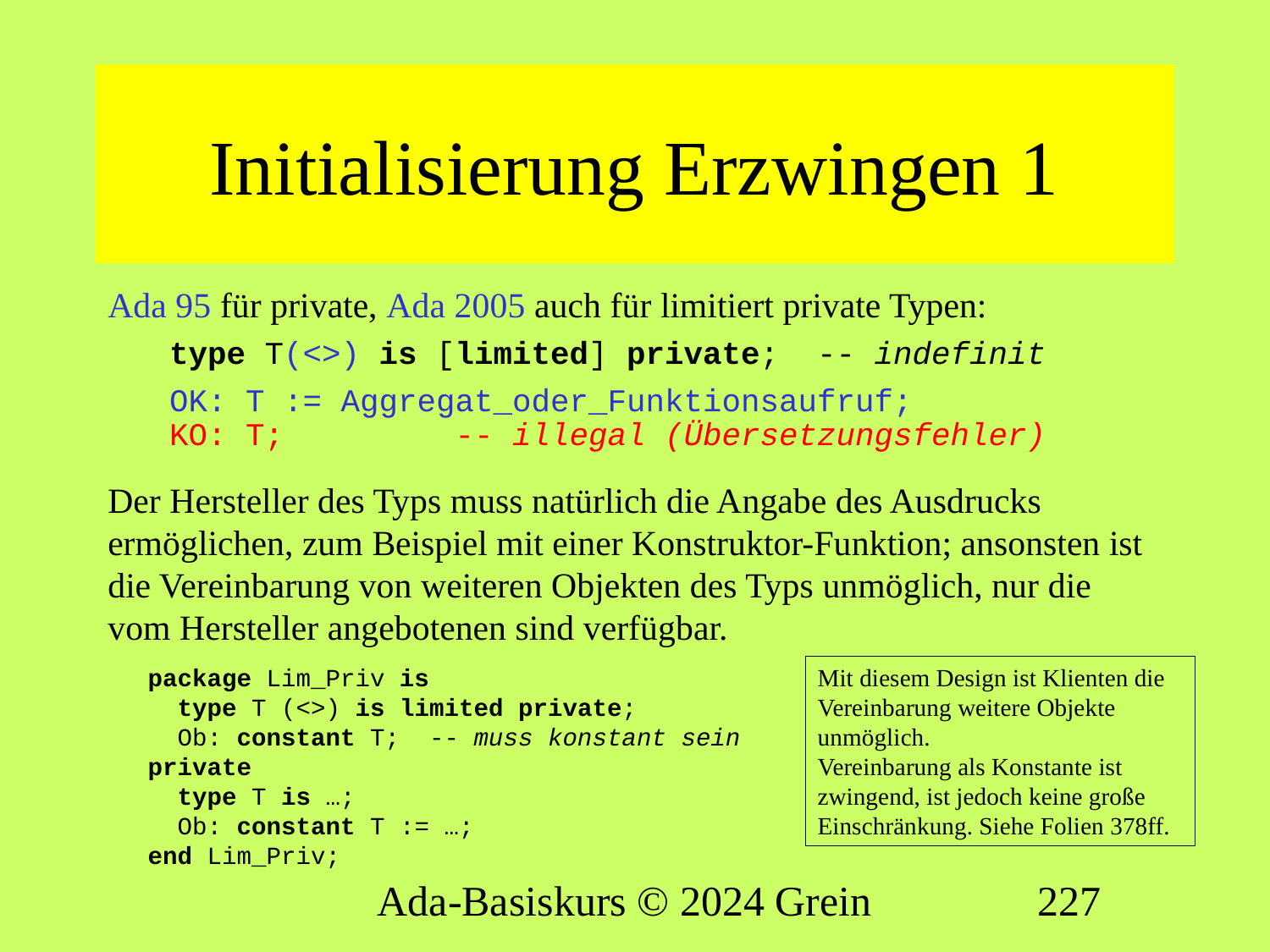

# Initialisierung Erzwingen 1
Ada 95 für private, Ada 2005 auch für limitiert private Typen:
type T(<>) is [limited] private;  -- indefinit
OK: T := Aggregat_oder_Funktionsaufruf;
KO: T;         -- illegal (Übersetzungsfehler)

Der Hersteller des Typs muss natürlich die Angabe des Ausdrucks ermöglichen, zum Beispiel mit einer Konstruktor-Funktion; ansonsten ist die Vereinbarung von weiteren Objekten des Typs unmöglich, nur die vom Hersteller angebotenen sind verfügbar.

package Lim_Priv is
  type T (<>) is limited private;
  Ob: constant T;  -- muss konstant sein
private
  type T is …;
  Ob: constant T := …;
end Lim_Priv;
Mit diesem Design ist Klienten die Vereinbarung weitere Objekte unmöglich.
Vereinbarung als Konstante ist zwingend, ist jedoch keine große Einschränkung. Siehe Folien 378ff.
Ada-Basiskurs © 2024 Grein
227